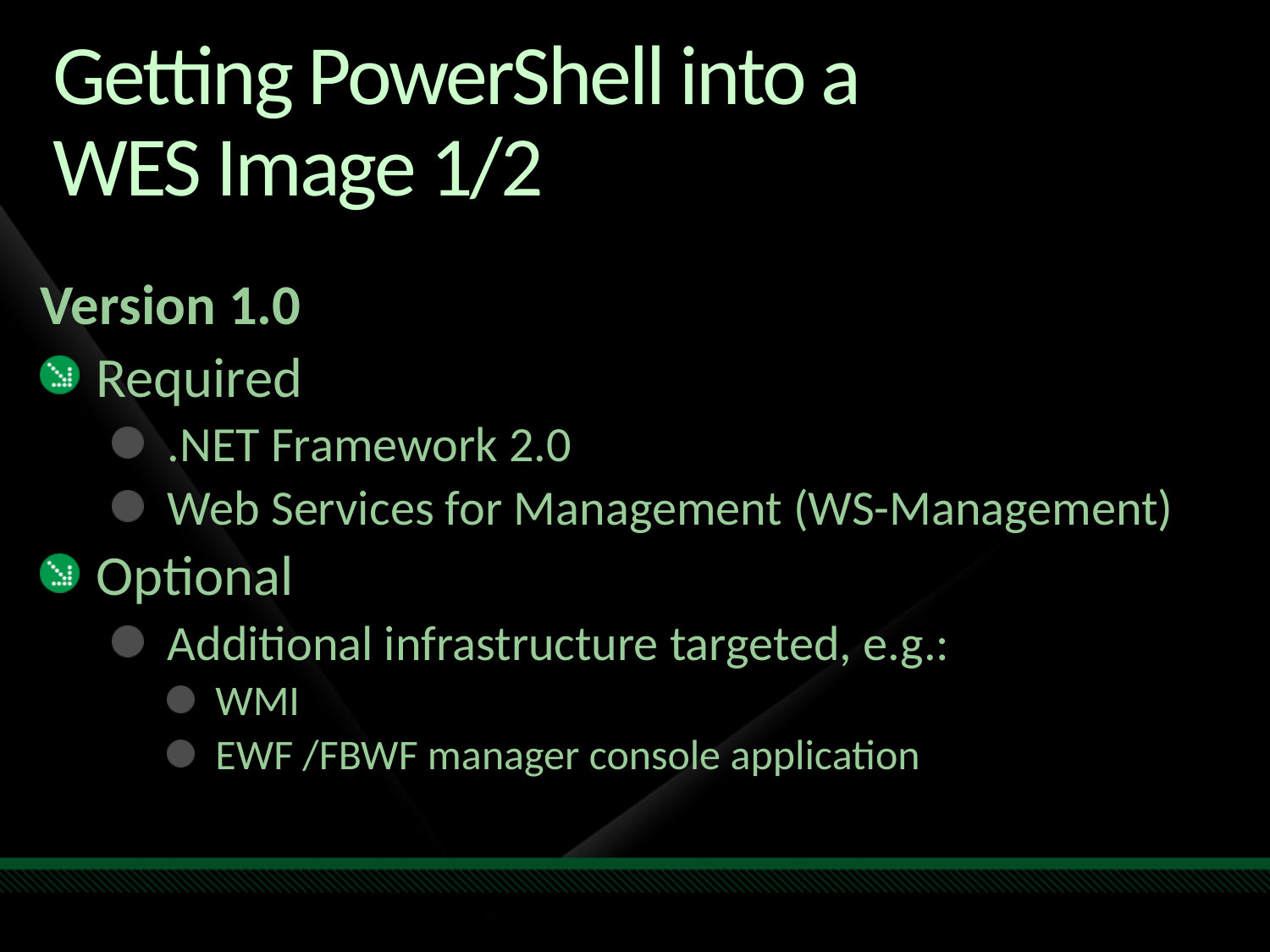

# Getting PowerShell into a WES Image 1/2

Version 1.0
Required
.NET Framework 2.0
Web Services for Management (WS-Management)
Optional
Additional infrastructure targeted, e.g.:
WMI
EWF /FBWF manager console application